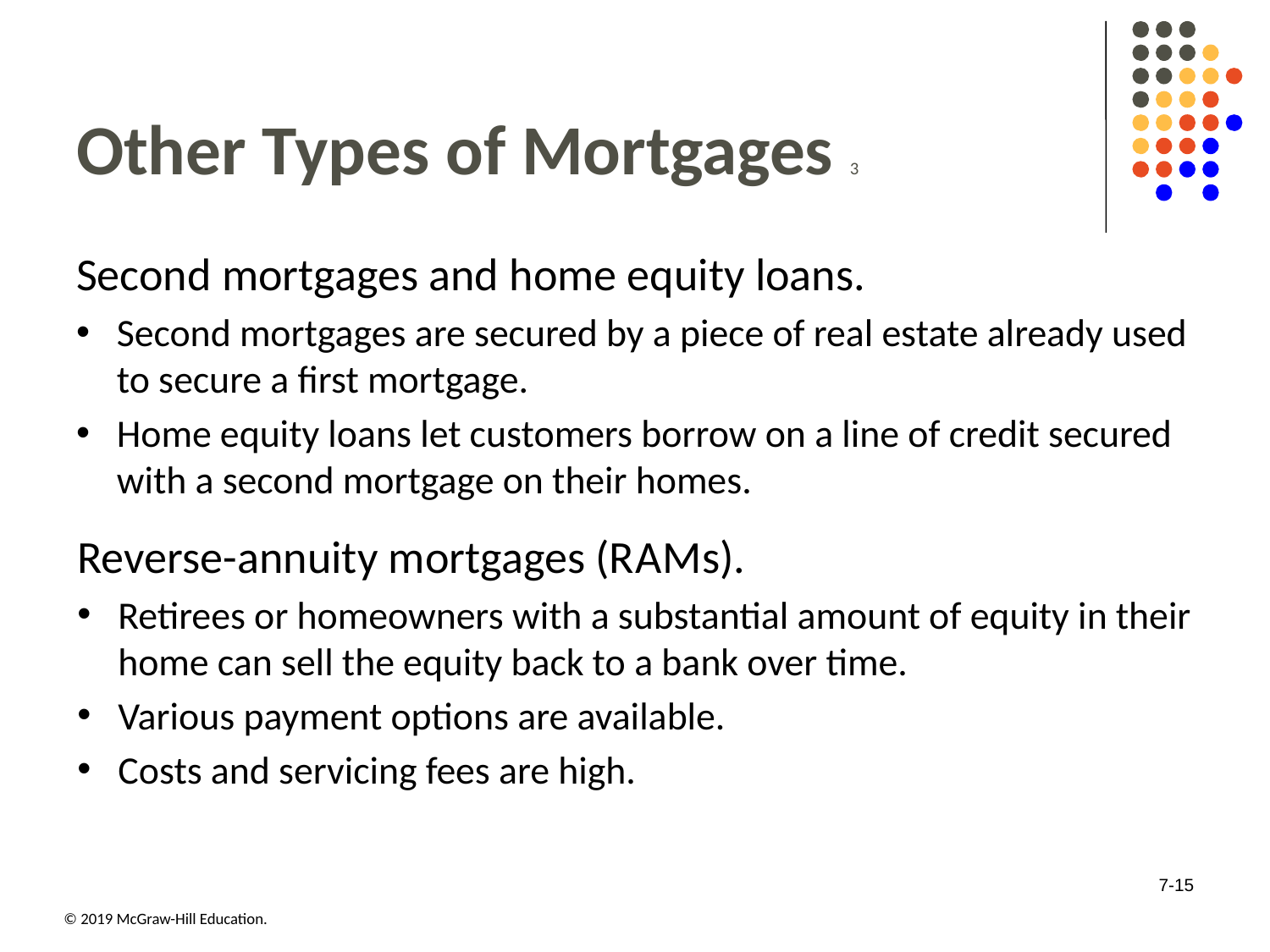

# Other Types of Mortgages 3
Second mortgages and home equity loans.
Second mortgages are secured by a piece of real estate already used to secure a first mortgage.
Home equity loans let customers borrow on a line of credit secured with a second mortgage on their homes.
Reverse-annuity mortgages (R A Ms).
Retirees or homeowners with a substantial amount of equity in their home can sell the equity back to a bank over time.
Various payment options are available.
Costs and servicing fees are high.
7-15